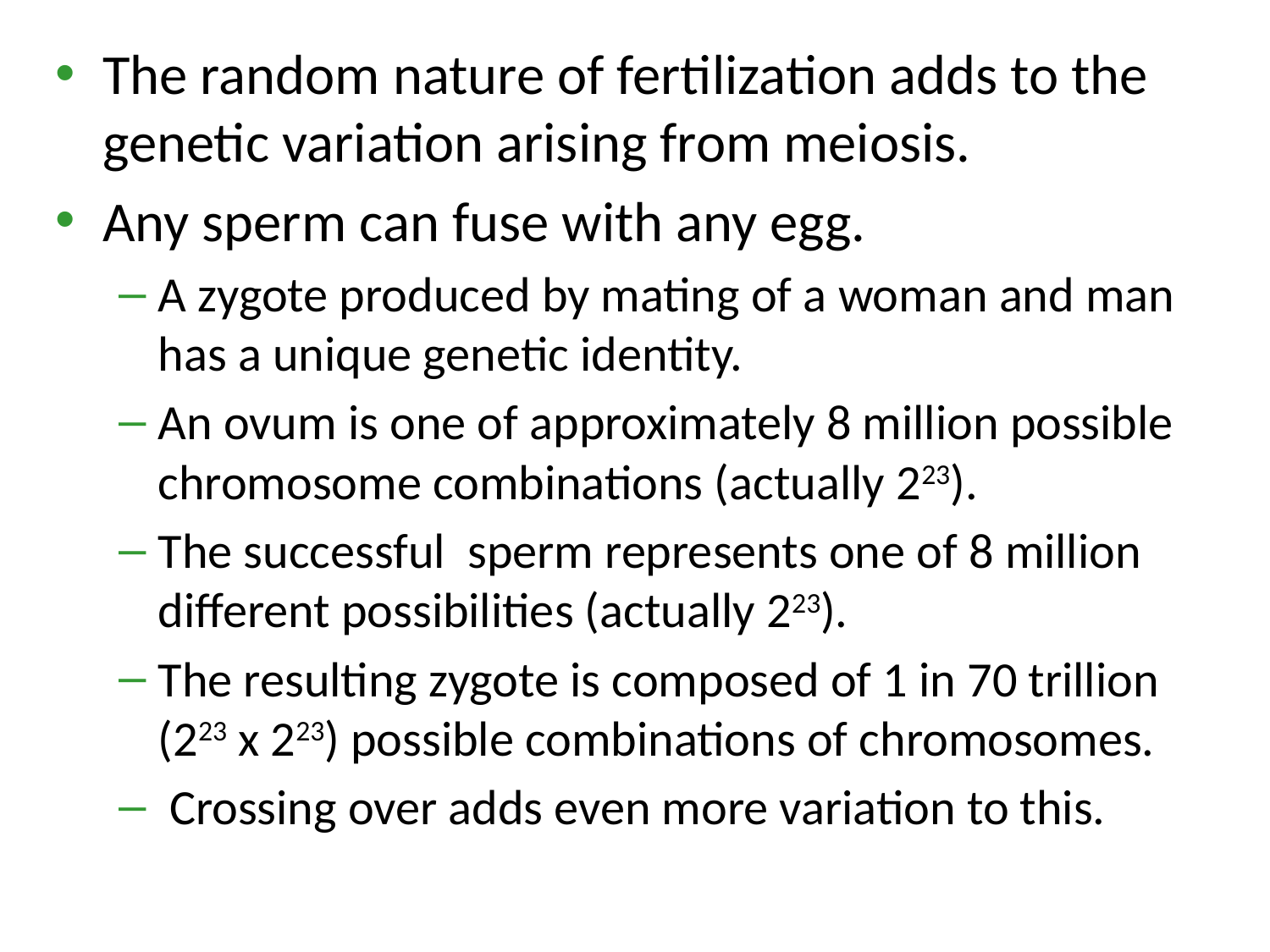

The random nature of fertilization adds to the genetic variation arising from meiosis.
Any sperm can fuse with any egg.
A zygote produced by mating of a woman and man has a unique genetic identity.
An ovum is one of approximately 8 million possible chromosome combinations (actually 223).
The successful  sperm represents one of 8 million different possibilities (actually 223).
The resulting zygote is composed of 1 in 70 trillion (223 x 223) possible combinations of chromosomes.
 Crossing over adds even more variation to this.